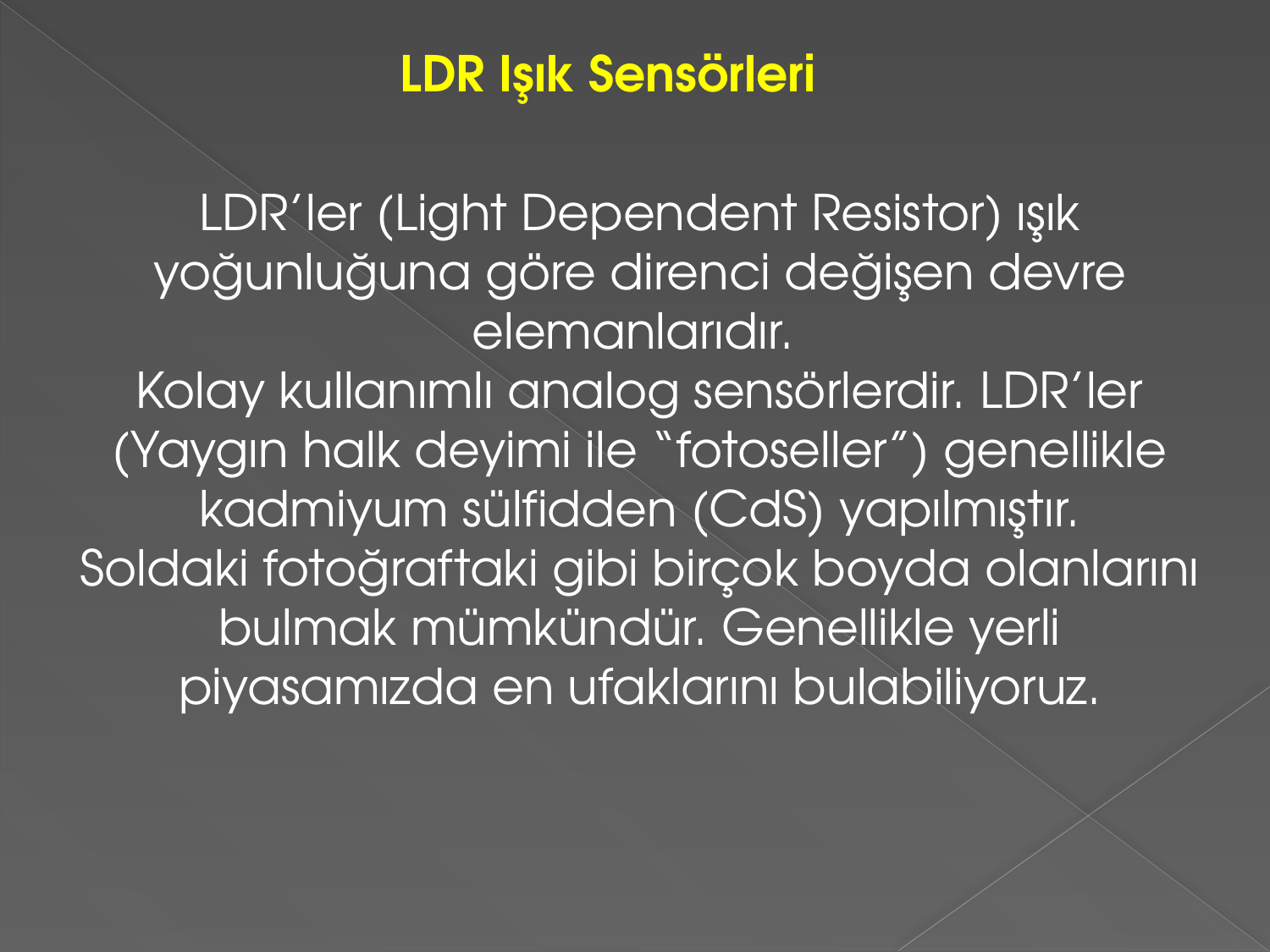

LDR Işık Sensörleri
LDR’ler (Light Dependent Resistor) ışık yoğunluğuna göre direnci değişen devre elemanlarıdır.
Kolay kullanımlı analog sensörlerdir. LDR’ler (Yaygın halk deyimi ile “fotoseller”) genellikle kadmiyum sülfidden (CdS) yapılmıştır.
Soldaki fotoğraftaki gibi birçok boyda olanlarını bulmak mümkündür. Genellikle yerli piyasamızda en ufaklarını bulabiliyoruz.